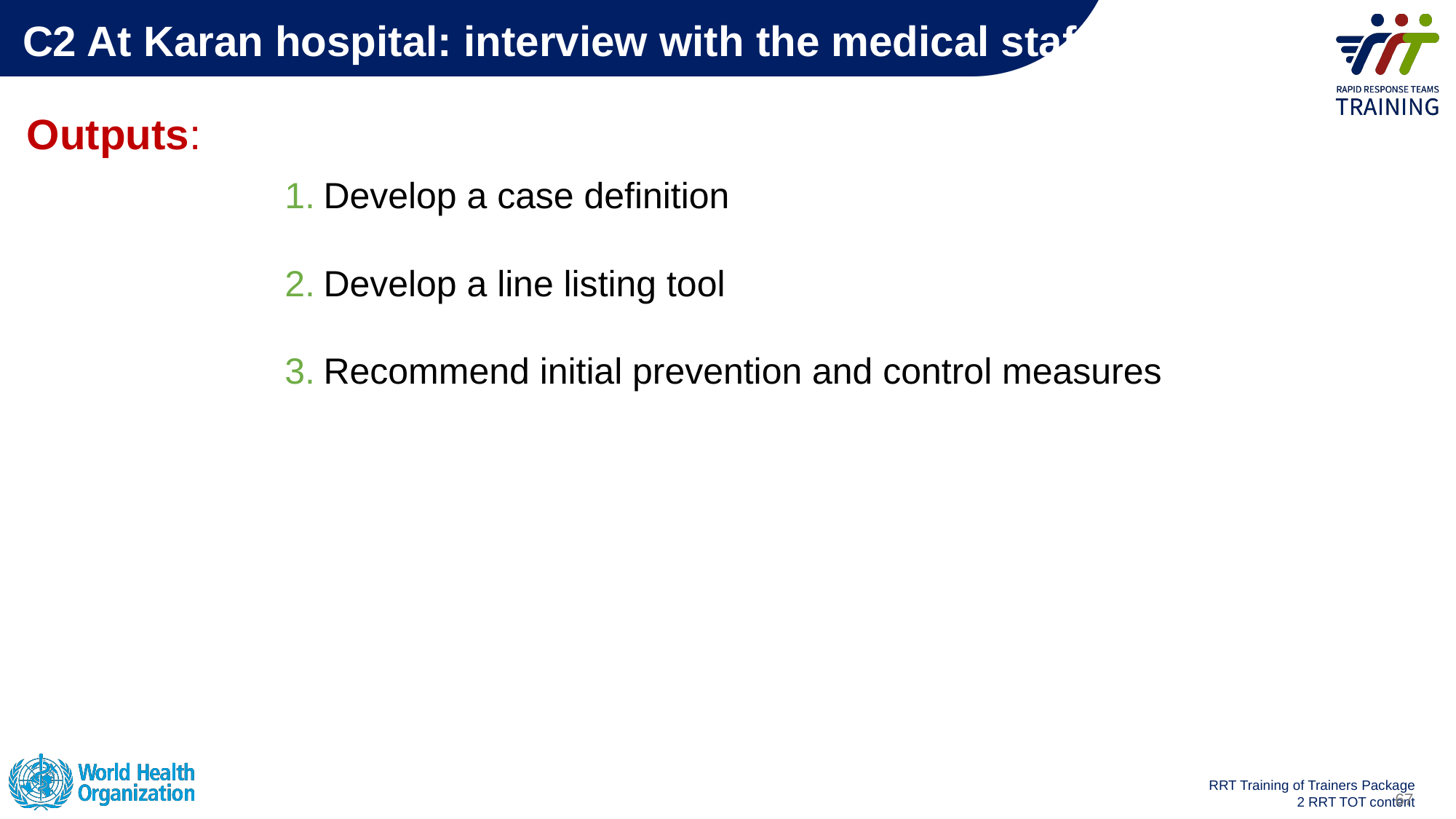

# C2 At Karan hospital: interview with the medical staff
Outputs:
Develop a case definition

Develop a line listing tool

Recommend initial prevention and control measures